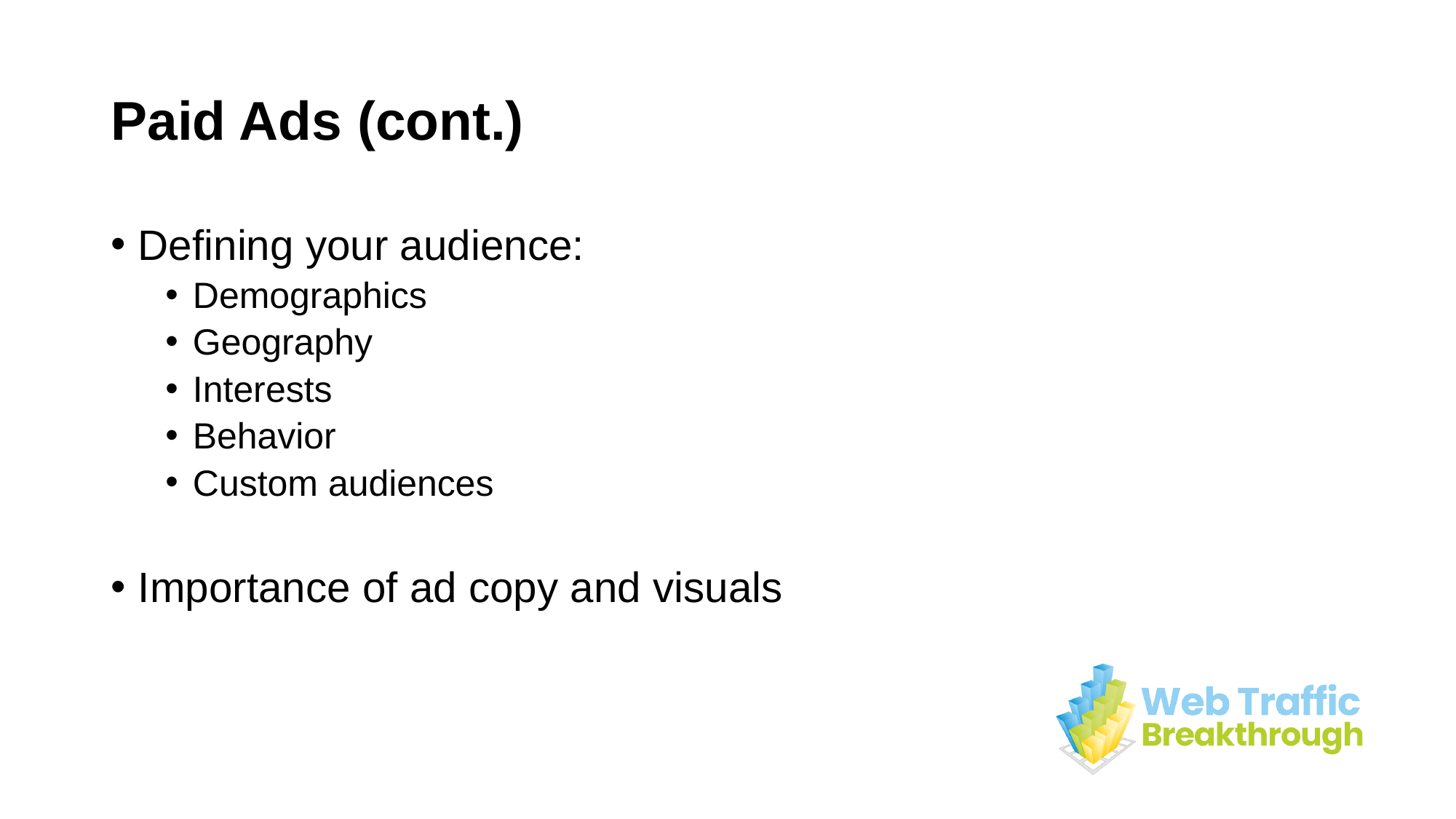

# Paid Ads (cont.)
Defining your audience:
Demographics
Geography
Interests
Behavior
Custom audiences

Importance of ad copy and visuals